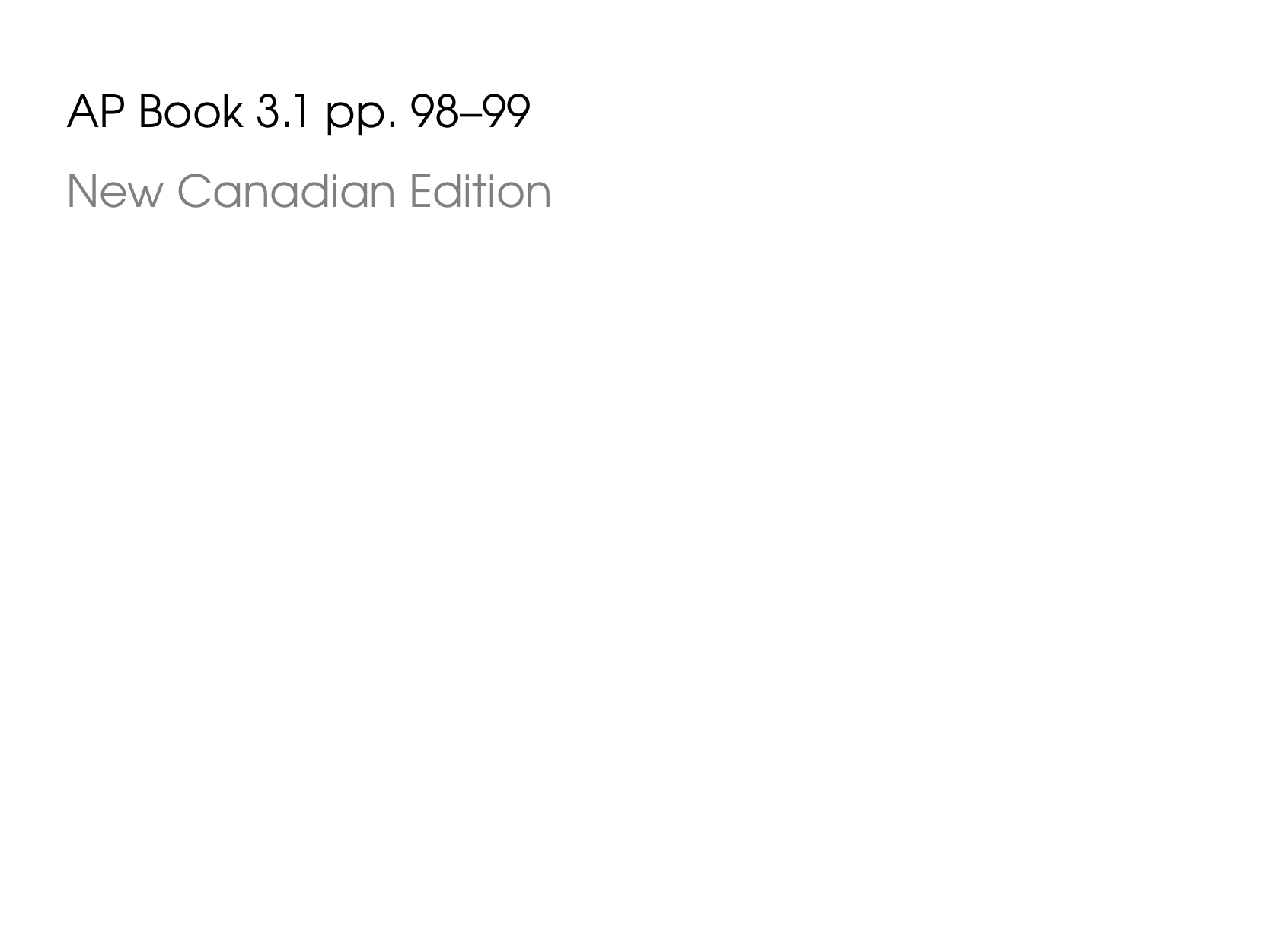

AP Book 3.1 pp. 98–99
New Canadian Edition